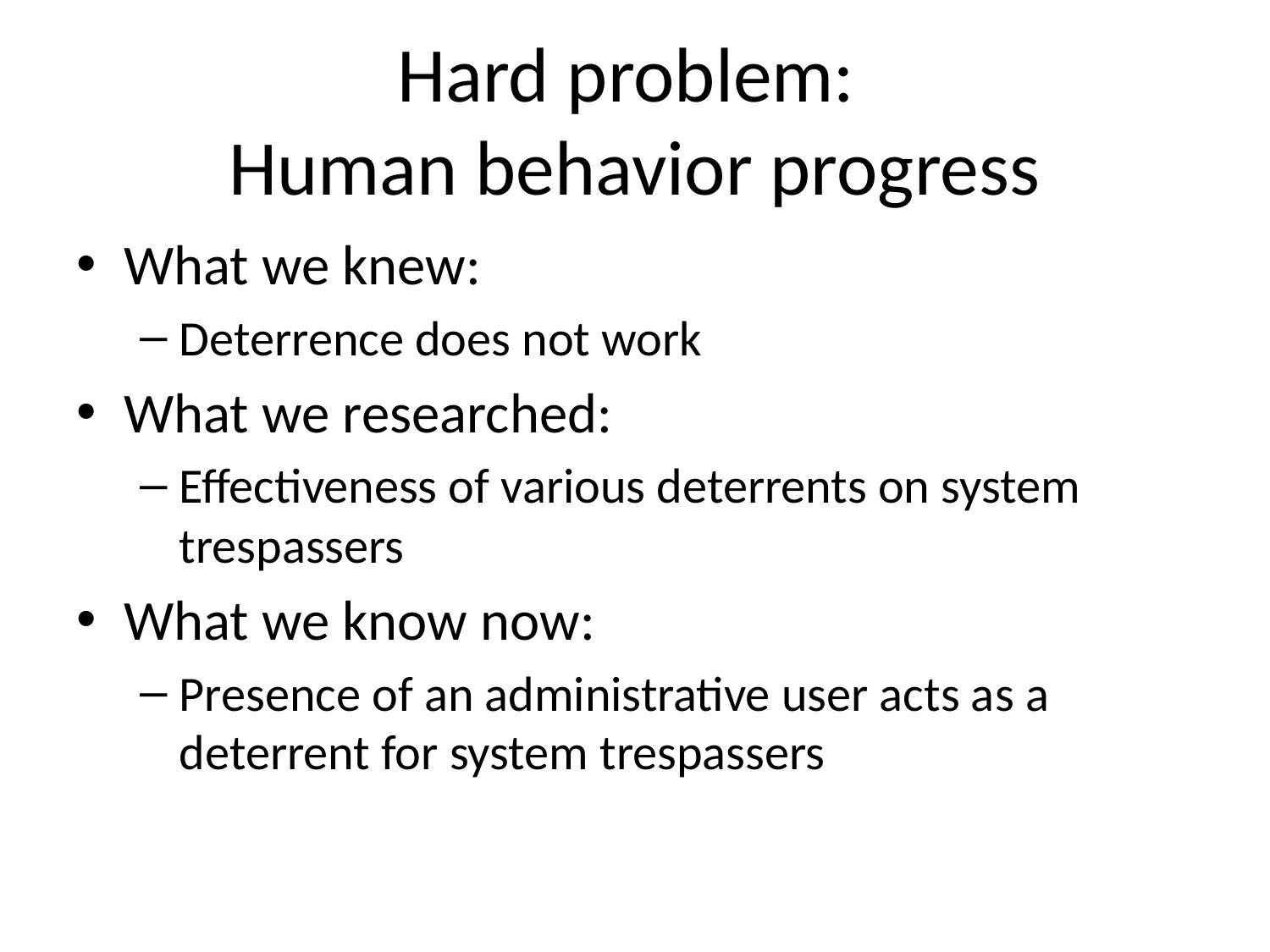

# Hard problem: Human behavior progress
What we knew:
Deterrence does not work
What we researched:
Effectiveness of various deterrents on system trespassers
What we know now:
Presence of an administrative user acts as a deterrent for system trespassers